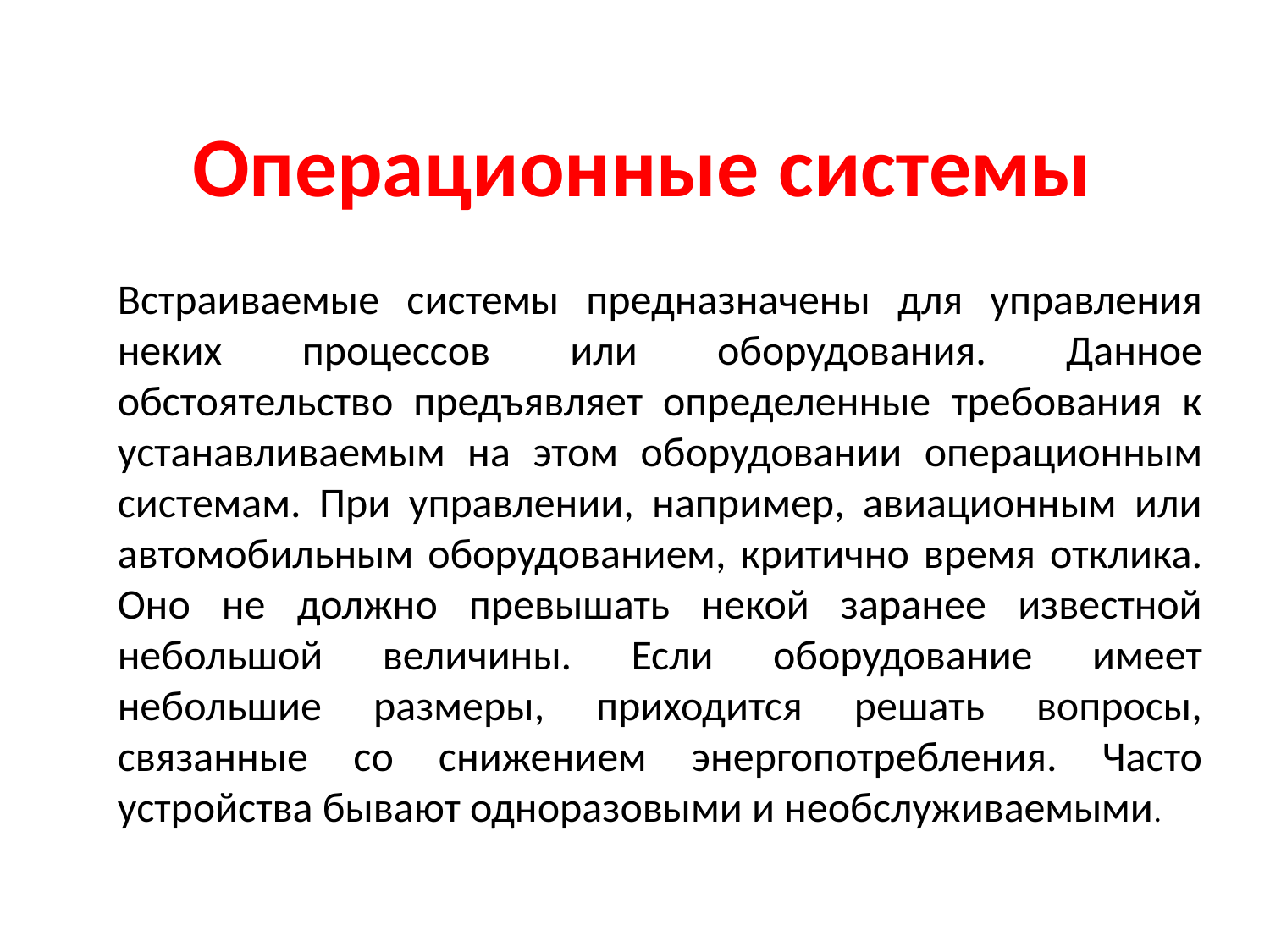

Операционные системы
Встраиваемые системы предназначены для управления неких процессов или оборудования. Данное обстоятельство предъявляет определенные требования к устанавливаемым на этом оборудовании операционным системам. При управлении, например, авиационным или автомобильным оборудованием, критично время отклика. Оно не должно превышать некой заранее известной небольшой величины. Если оборудование имеет небольшие размеры, приходится решать вопросы, связанные со снижением энергопотребления. Часто устройства бывают одноразовыми и необслуживаемыми.